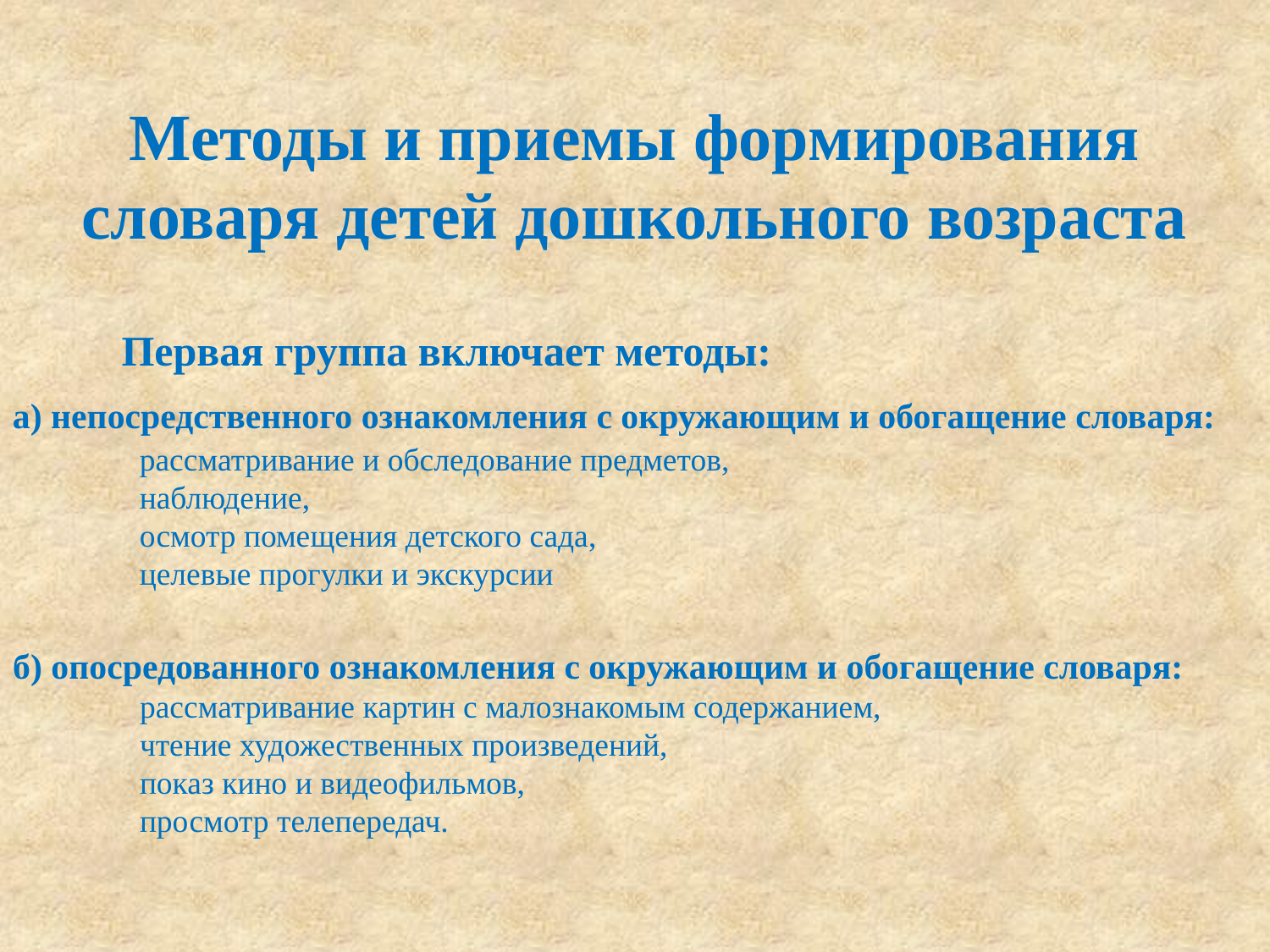

# Методы и приемы формирования словаря детей дошкольного возраста
Первая группа включает методы:
а) непосредственного ознакомления с окружающим и обогащение словаря:           	рассматривание и обследование предметов,
	наблюдение,
	осмотр помещения детского сада,
	целевые прогулки и экскурсии
б) опосредованного ознакомления с окружающим и обогащение словаря: 	рассматривание картин с малознакомым содержанием,
 	чтение художественных произведений,
 	показ кино и видеофильмов,
 	просмотр телепередач.